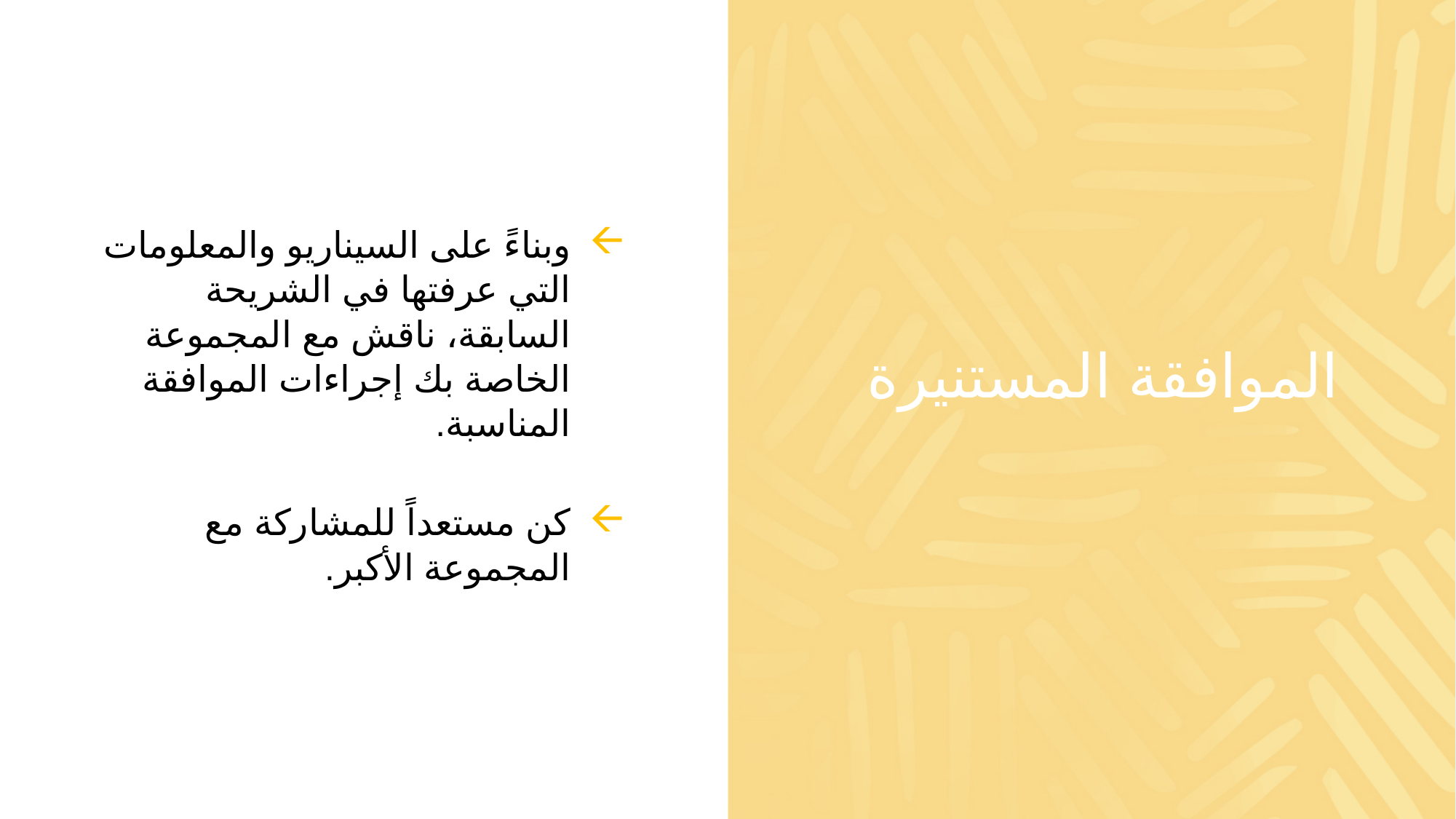

وبناءً على السيناريو والمعلومات التي عرفتها في الشريحة السابقة، ناقش مع المجموعة الخاصة بك إجراءات الموافقة المناسبة.
كن مستعداً للمشاركة مع المجموعة الأكبر.
# الموافقة المستنيرة